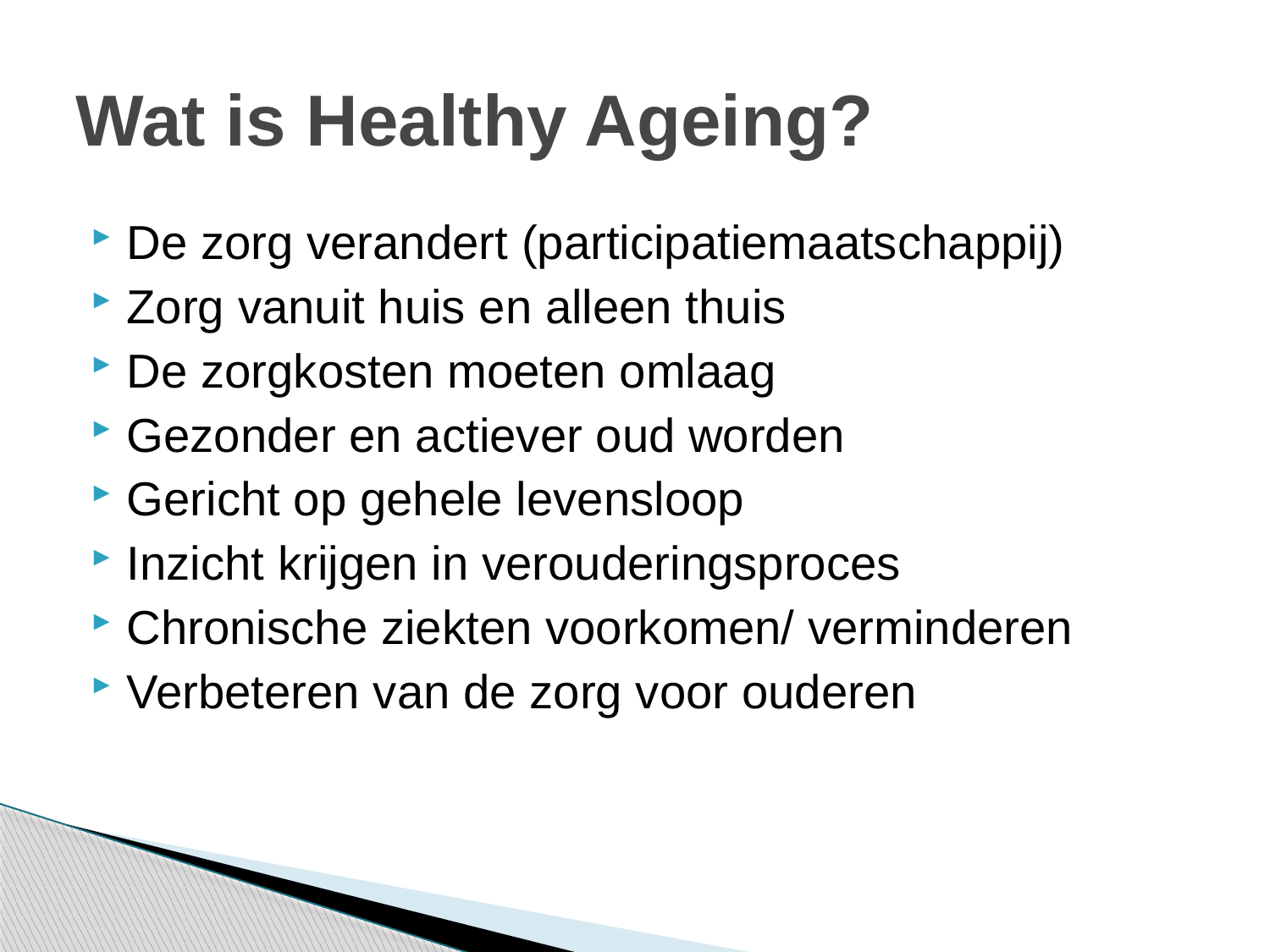

# Wat is Healthy Ageing?
De zorg verandert (participatiemaatschappij)
Zorg vanuit huis en alleen thuis
De zorgkosten moeten omlaag
Gezonder en actiever oud worden
Gericht op gehele levensloop
Inzicht krijgen in verouderingsproces
Chronische ziekten voorkomen/ verminderen
Verbeteren van de zorg voor ouderen